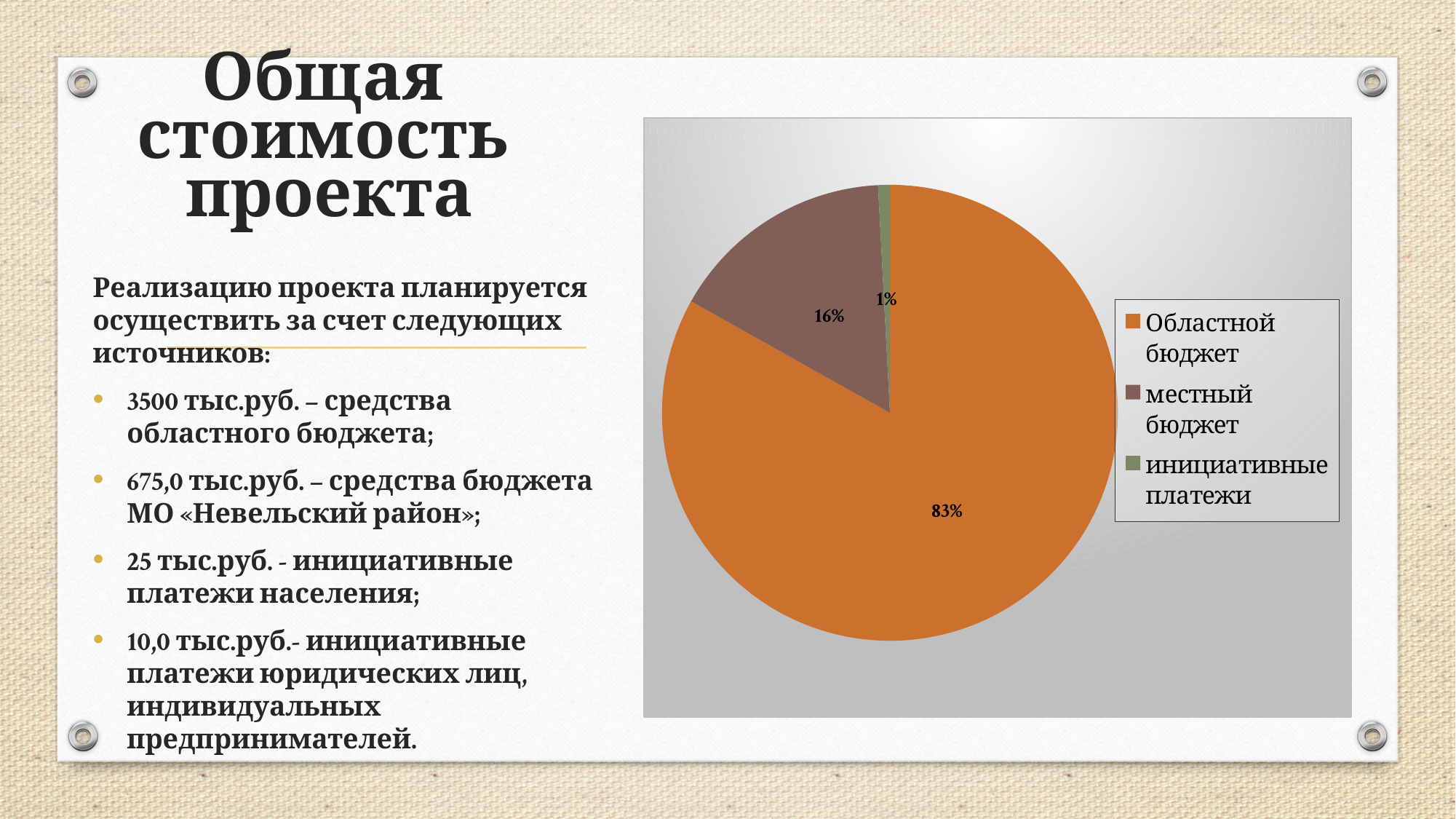

# Общая стоимость проекта

### Chart

| Category | Продажи |
|---|---|
| Областной бюджет | 3500.0 |
| местный бюджет | 675.0 |
| инициативные платежи  | 35.0 |
Реализацию проекта планируется осуществить за счет следующих источников:
3500 тыс.руб. – средства областного бюджета;
675,0 тыс.руб. – средства бюджета МО «Невельский район»;
25 тыс.руб. - инициативные платежи населения;
10,0 тыс.руб.- инициативные платежи юридических лиц, индивидуальных предпринимателей.